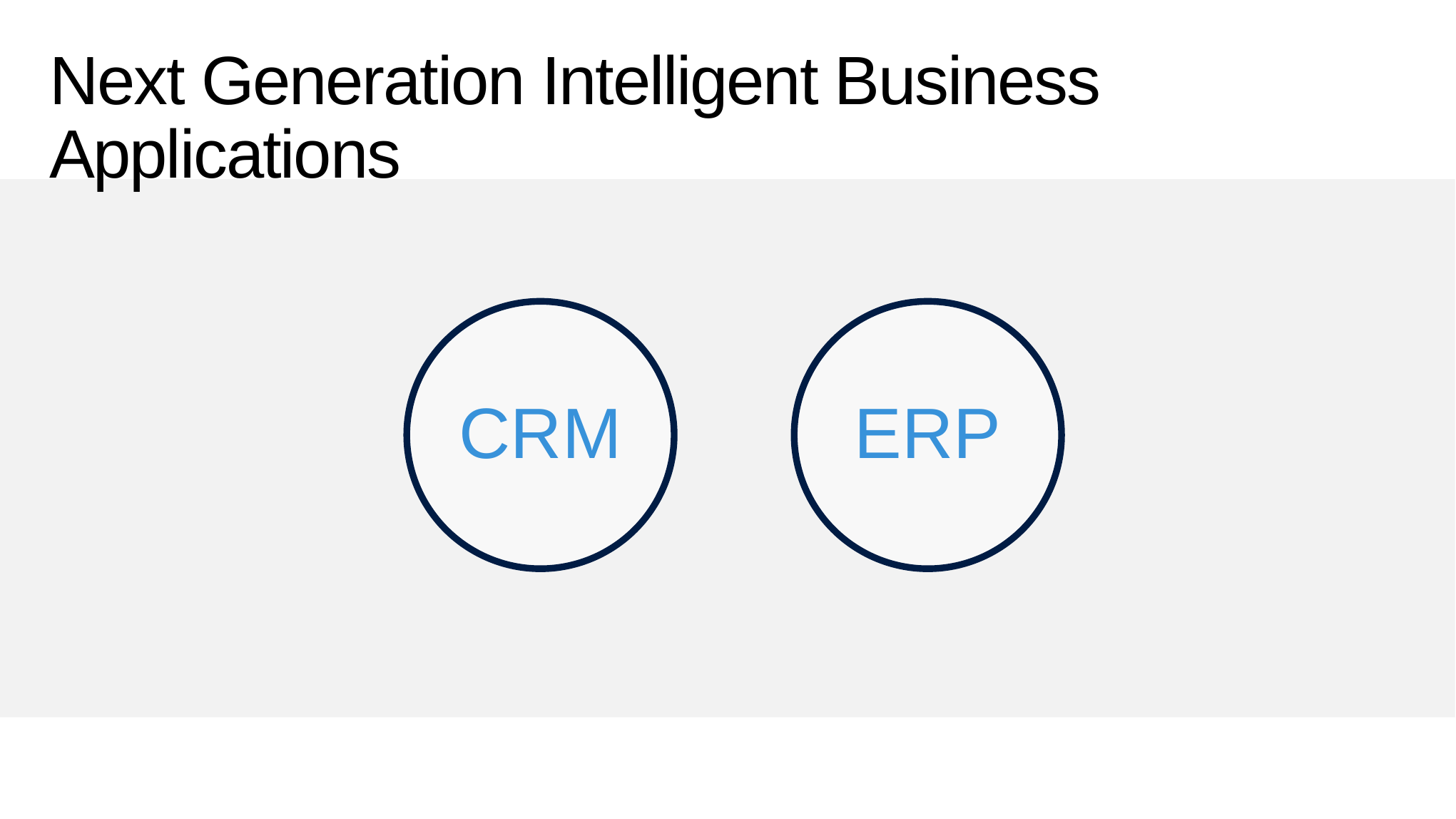

# Next Generation Intelligent Business Applications

CRM
ERP